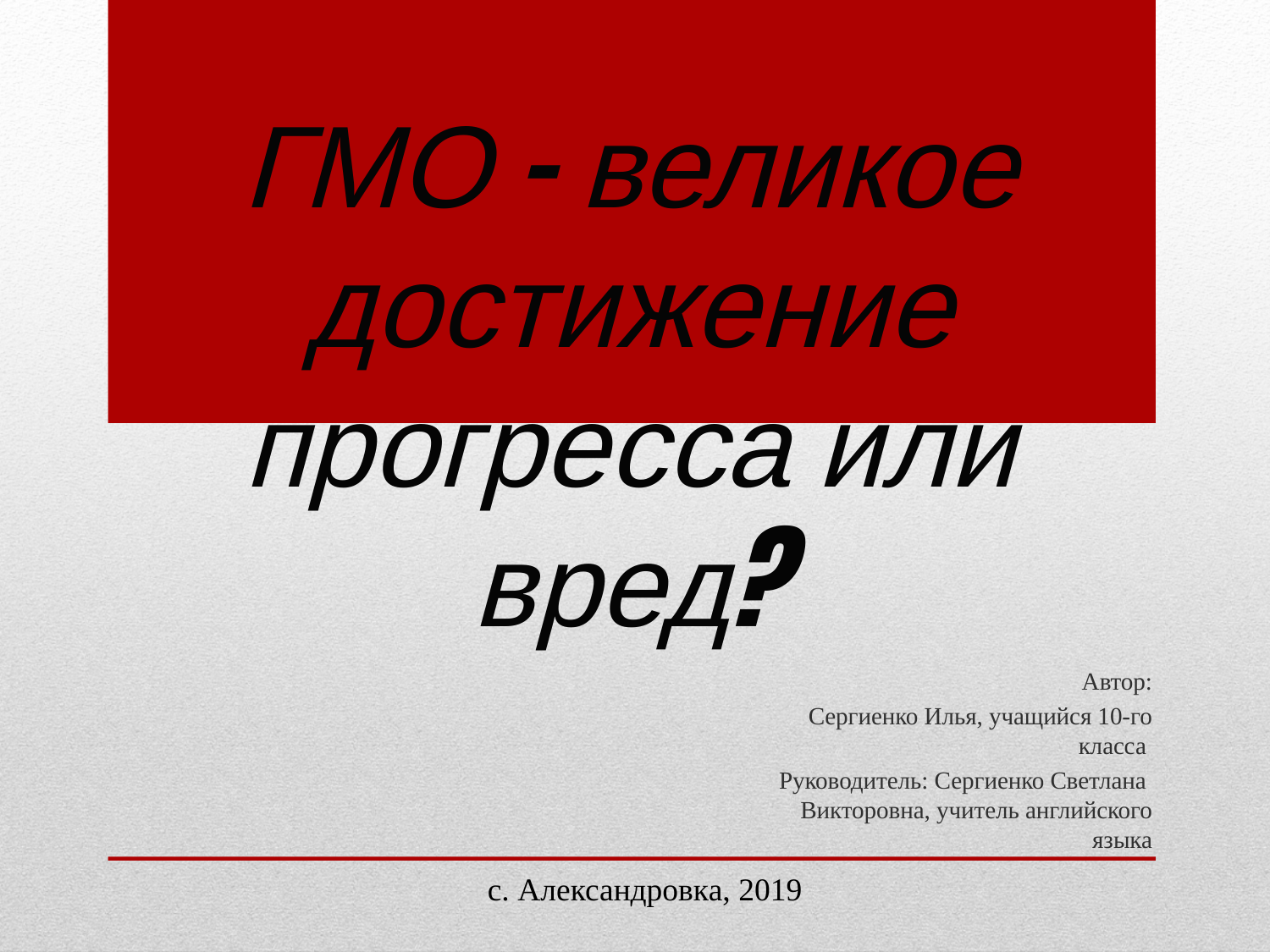

# ГМО - великое достижение прогресса или вред?

Автор:
Сергиенко Илья, учащийся 10-го класса
Руководитель: Сергиенко Светлана  Викторовна, учитель английского языка
с. Александровка, 2019